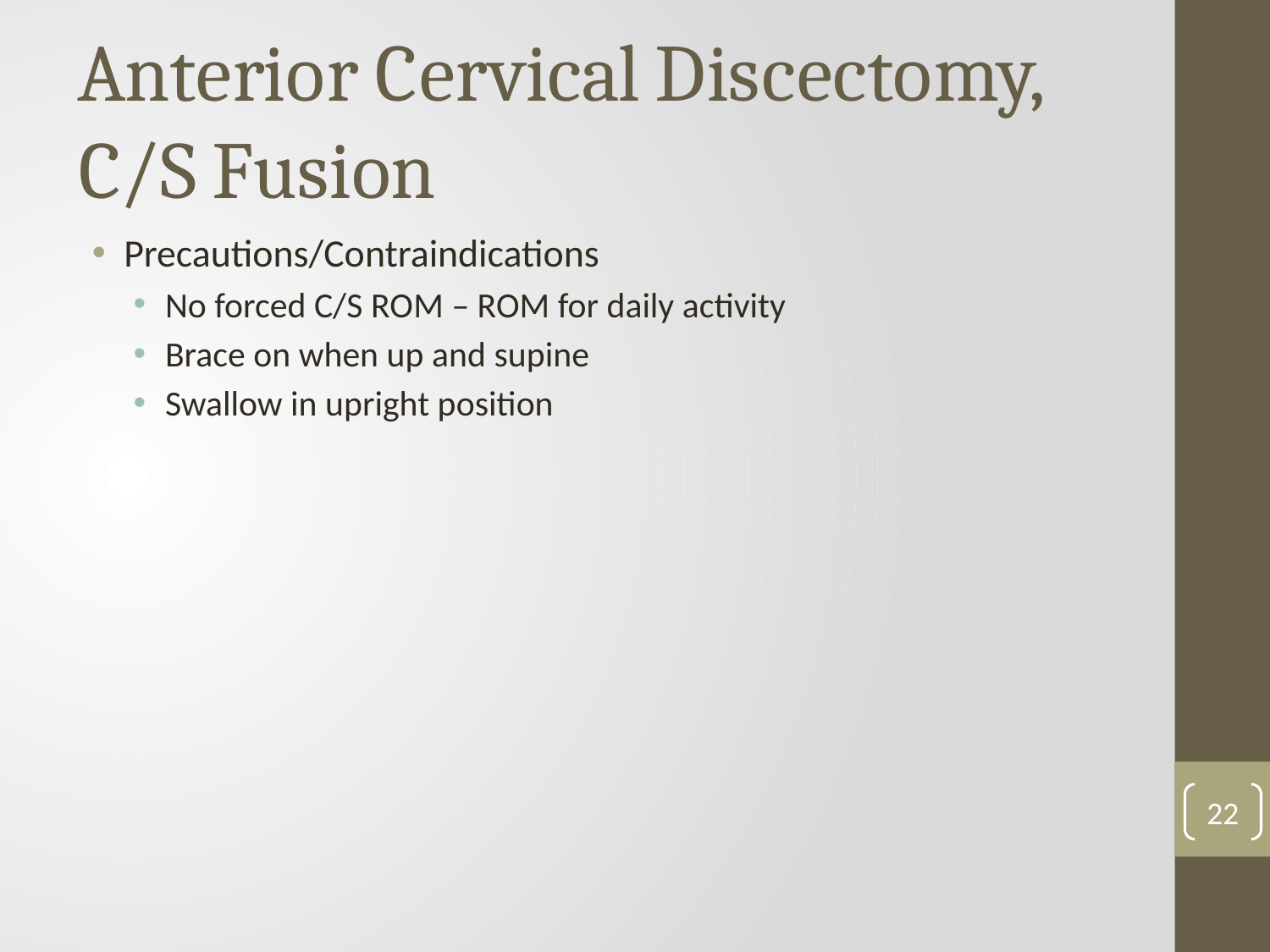

# Anterior Cervical Discectomy,  C/S Fusion
Precautions/Contraindications
No forced C/S ROM – ROM for daily activity
Brace on when up and supine
Swallow in upright position
22